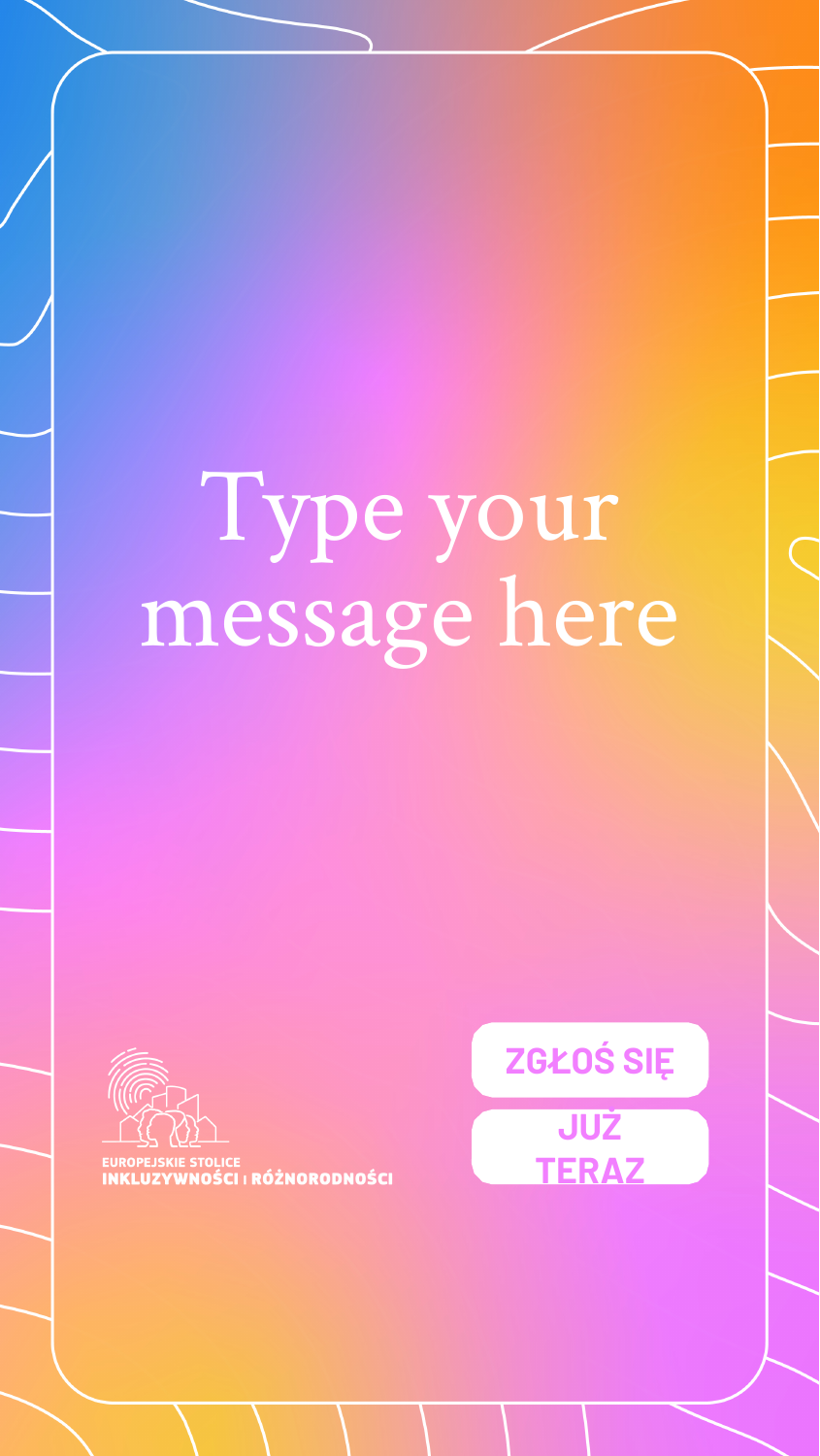

# Type your message here
ZGŁOŚ SIĘ
JUŻ TERAZ